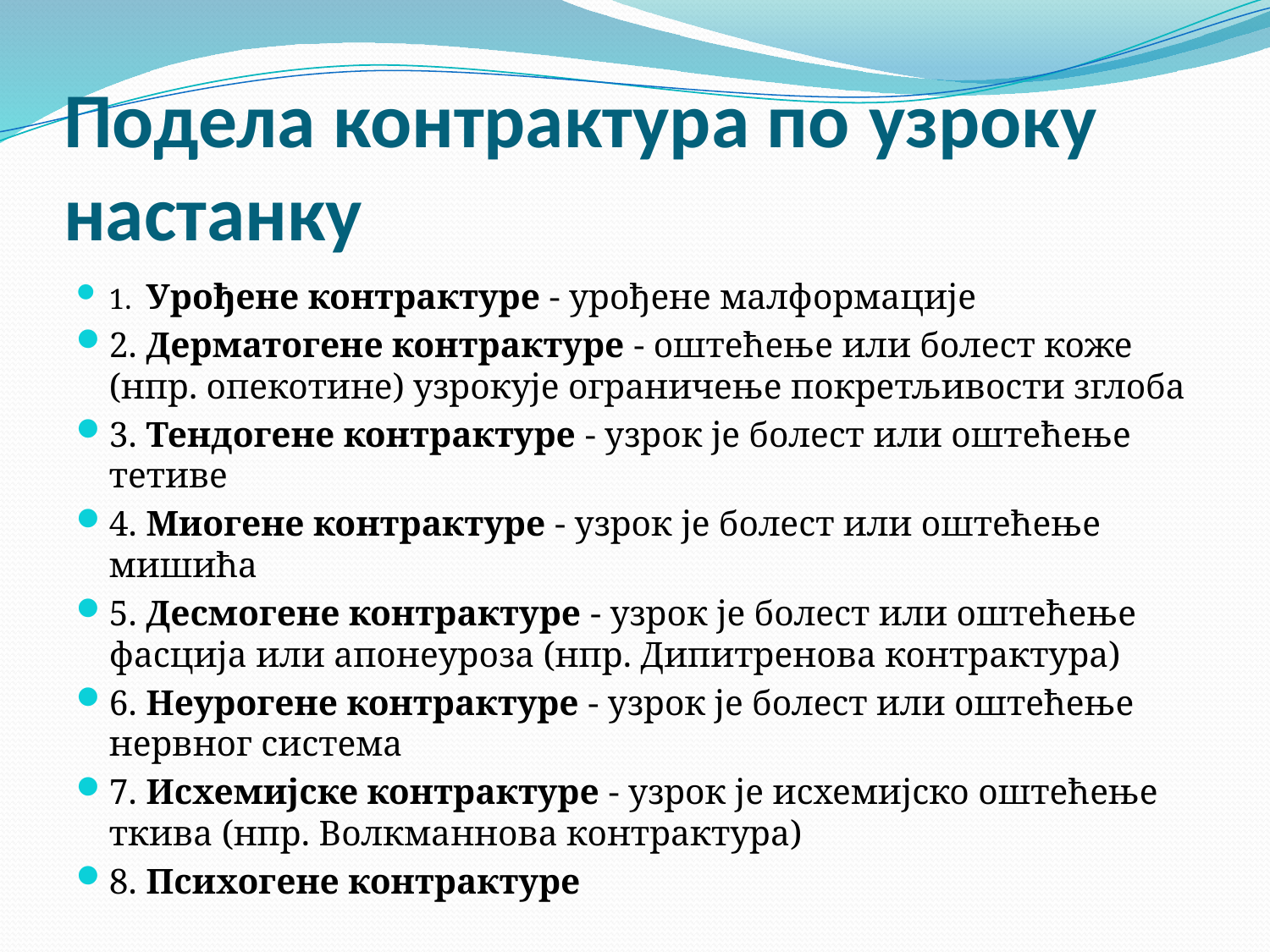

# Подела контрактура по узроку настанку
1.  Урођене контрактуре - урођене малформације
2. Дерматогене контрактуре - оштећење или болест коже (нпр. опекотине) узрокује ограничење покретљивости зглоба
3. Тендогене контрактуре - узрок је болест или оштећење тетиве
4. Миогене контрактуре - узрок је болест или оштећење мишића
5. Десмогене контрактуре - узрок је болест или оштећење фасција или апонеуроза (нпр. Дипитренова контрактура)
6. Неурогене контрактуре - узрок је болест или оштећење нервног система
7. Исхемијске контрактуре - узрок је исхемијско оштећење ткива (нпр. Волкманнова контрактура)
8. Психогене контрактуре